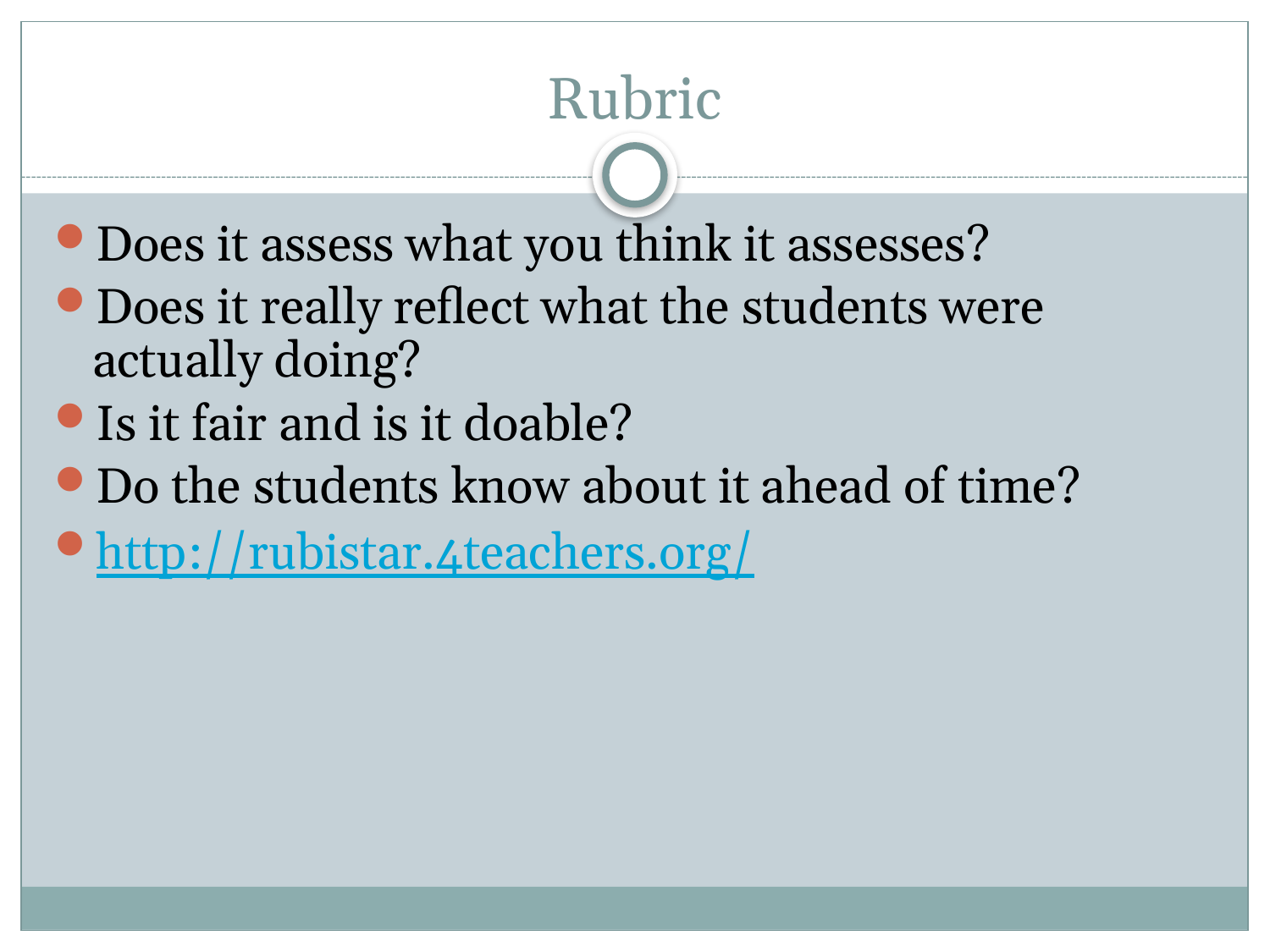

# Rubric
Does it assess what you think it assesses?
Does it really reflect what the students were actually doing?
Is it fair and is it doable?
Do the students know about it ahead of time?
http://rubistar.4teachers.org/